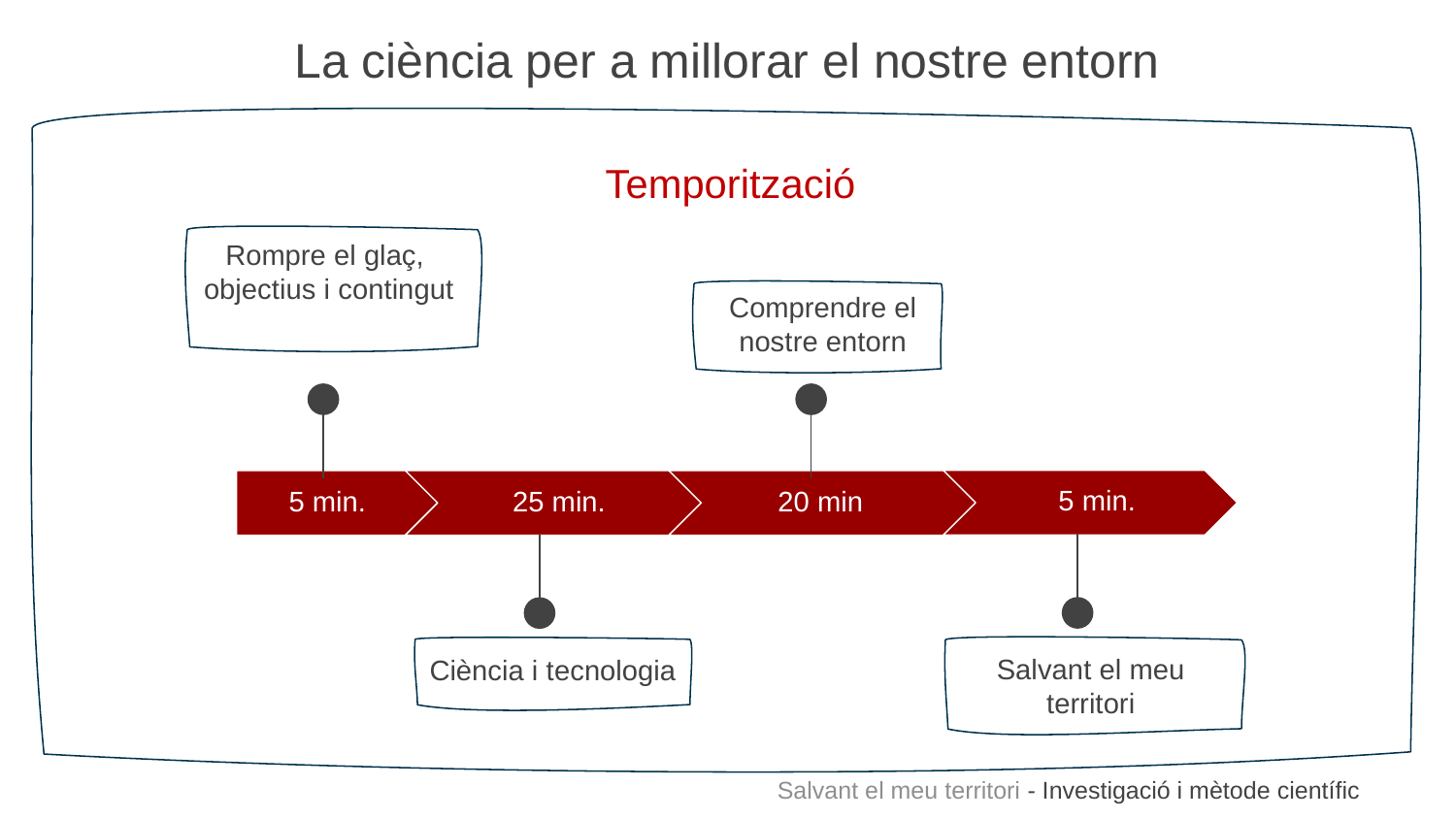

La ciència per a millorar el nostre entorn
La ciència per a millorar el nostre entorn
Temporització
Rompre el glaç,
objectius i contingut

Comprendre el nostre entorn

5 min.
5 min.
25 min.
20 min

Salvant el meu territori

Ciència i tecnologia

Salvant el meu territori - Investigació i mètode científic